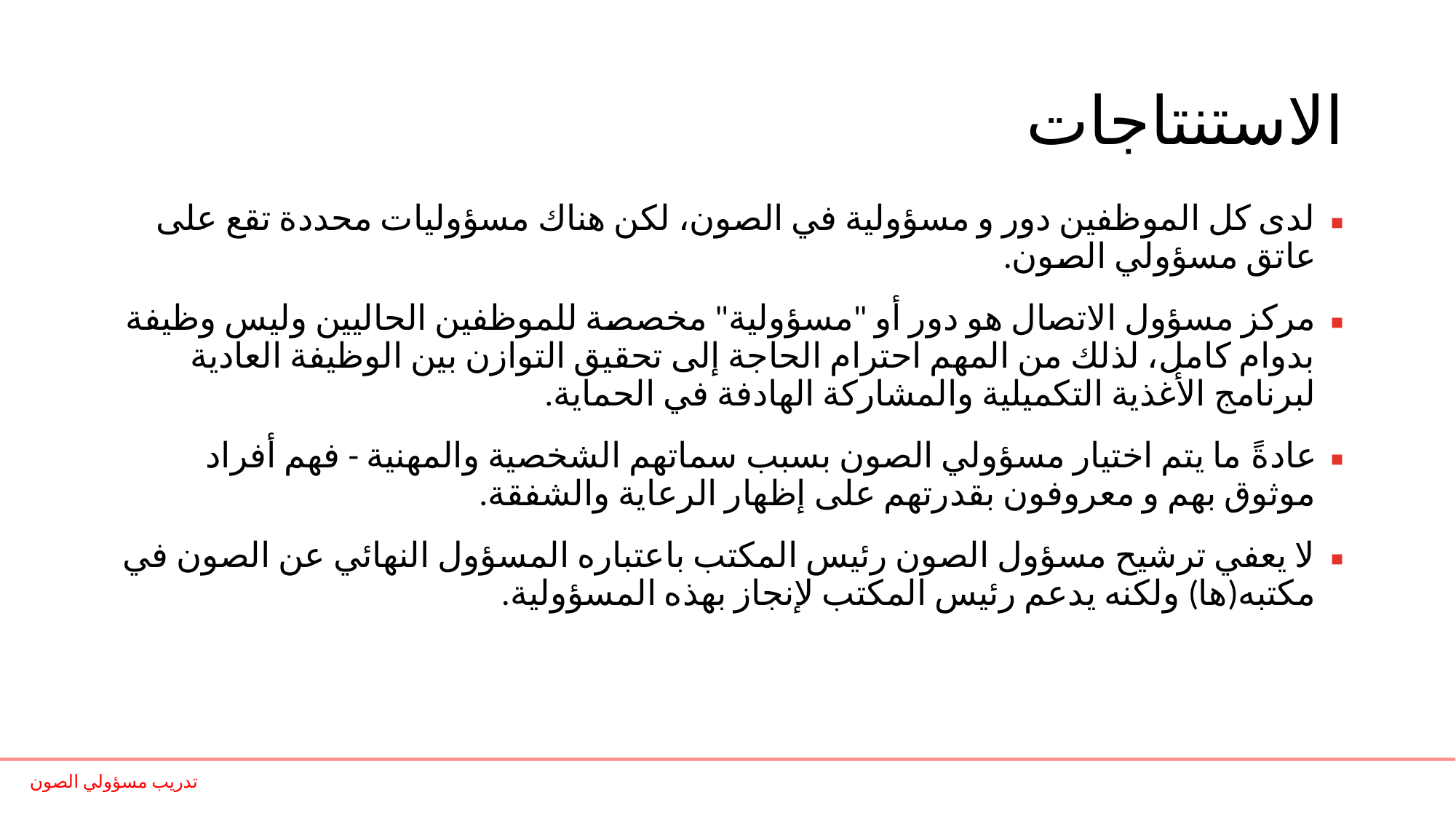

# الاستنتاجات
لدى كل الموظفين دور و مسؤولية في الصون، لكن هناك مسؤوليات محددة تقع على عاتق مسؤولي الصون.
مركز مسؤول الاتصال هو دور أو "مسؤولية" مخصصة للموظفين الحاليين وليس وظيفة بدوام كامل، لذلك من المهم احترام الحاجة إلى تحقيق التوازن بين الوظيفة العادية لبرنامج الأغذية التكميلية والمشاركة الهادفة في الحماية.
عادةً ما يتم اختيار مسؤولي الصون بسبب سماتهم الشخصية والمهنية - فهم أفراد موثوق بهم و معروفون بقدرتهم على إظهار الرعاية والشفقة.
لا يعفي ترشيح مسؤول الصون رئيس المكتب باعتباره المسؤول النهائي عن الصون في مكتبه(ها) ولكنه يدعم رئيس المكتب لإنجاز بهذه المسؤولية.

تدريب مسؤولي الصون